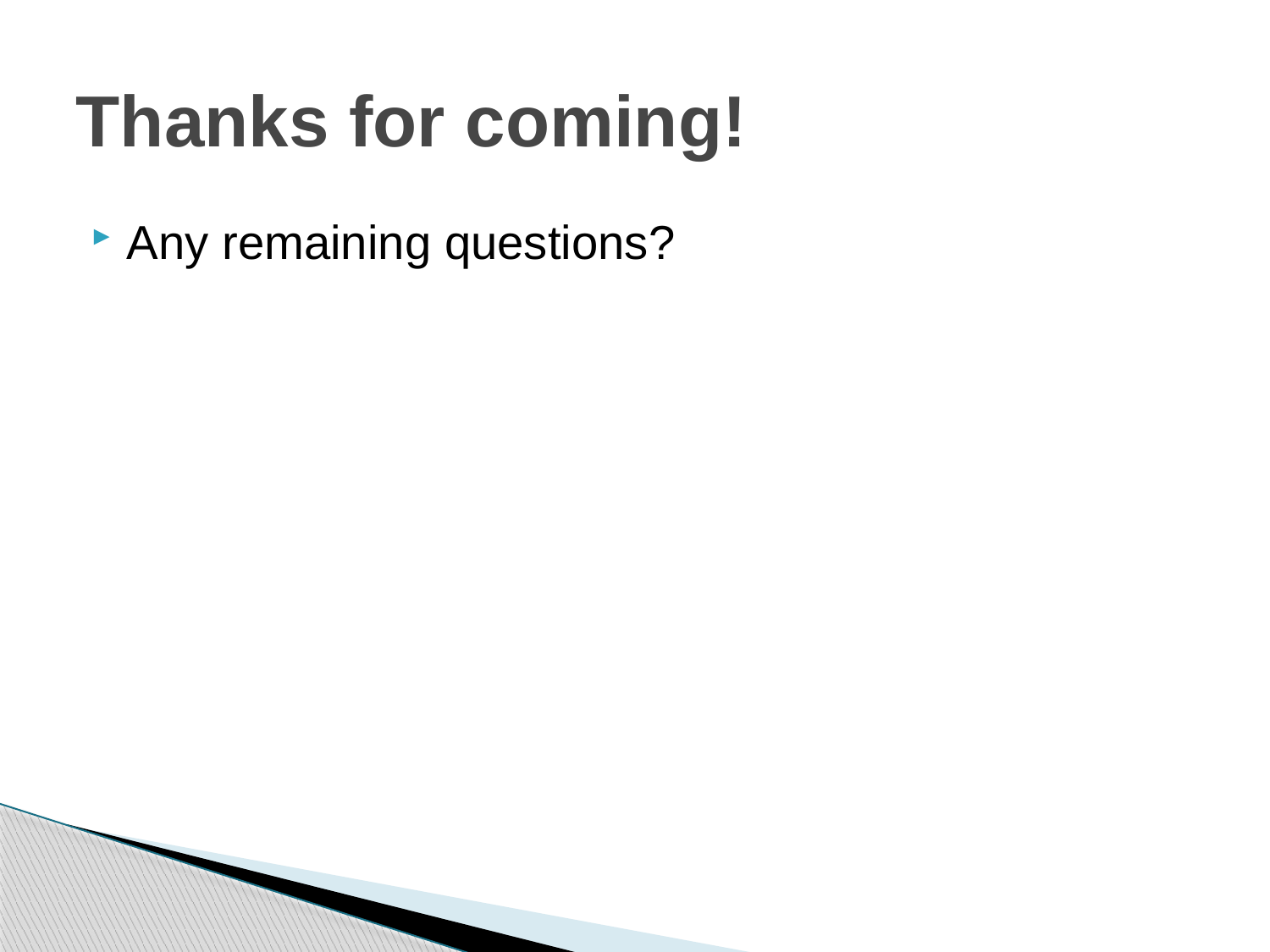

# Thanks for coming!
Any remaining questions?